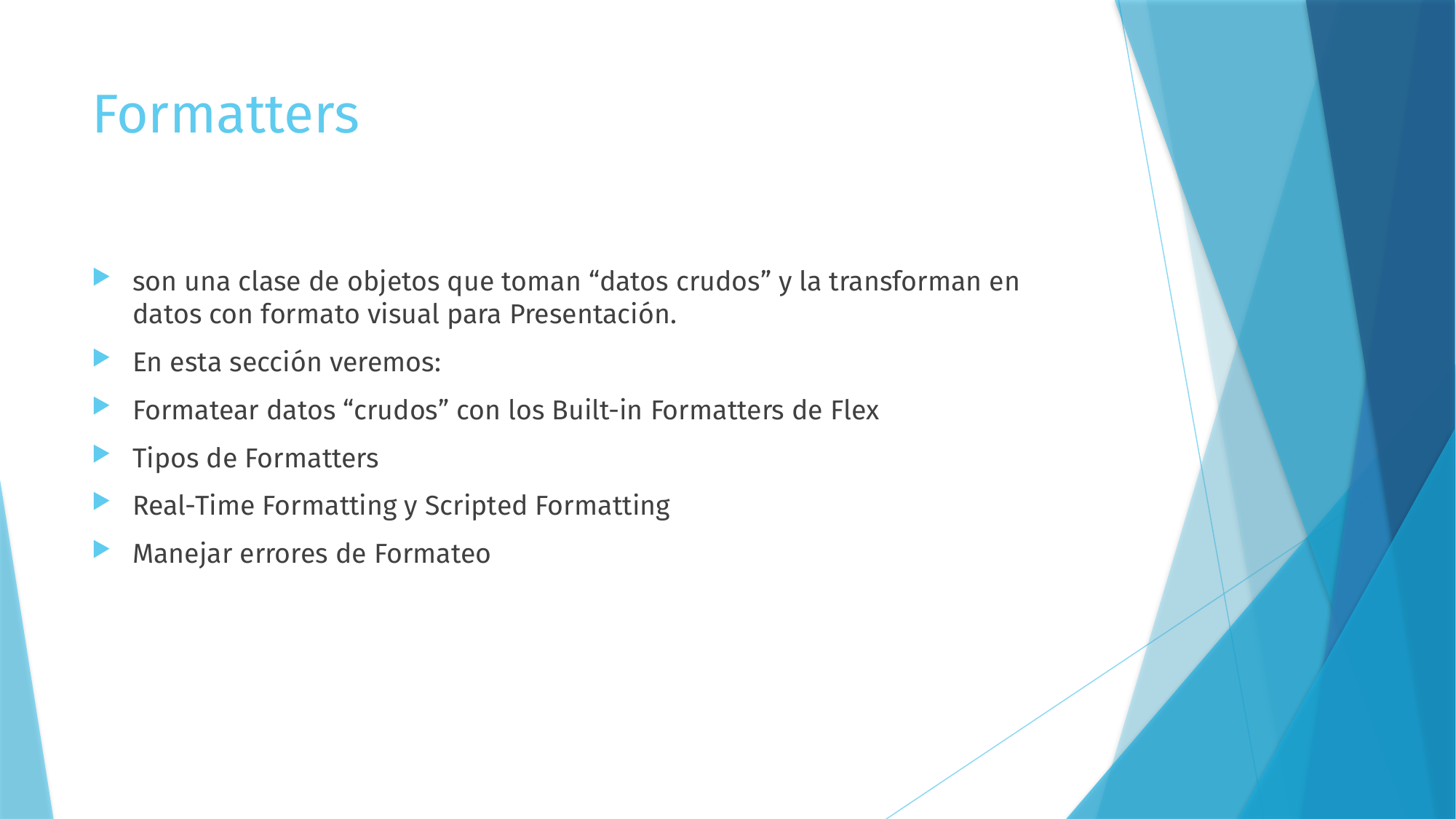

# Formatters
son una clase de objetos que toman “datos crudos” y la transforman en datos con formato visual para Presentación.
En esta sección veremos:
Formatear datos “crudos” con los Built-in Formatters de Flex
Tipos de Formatters
Real-Time Formatting y Scripted Formatting
Manejar errores de Formateo